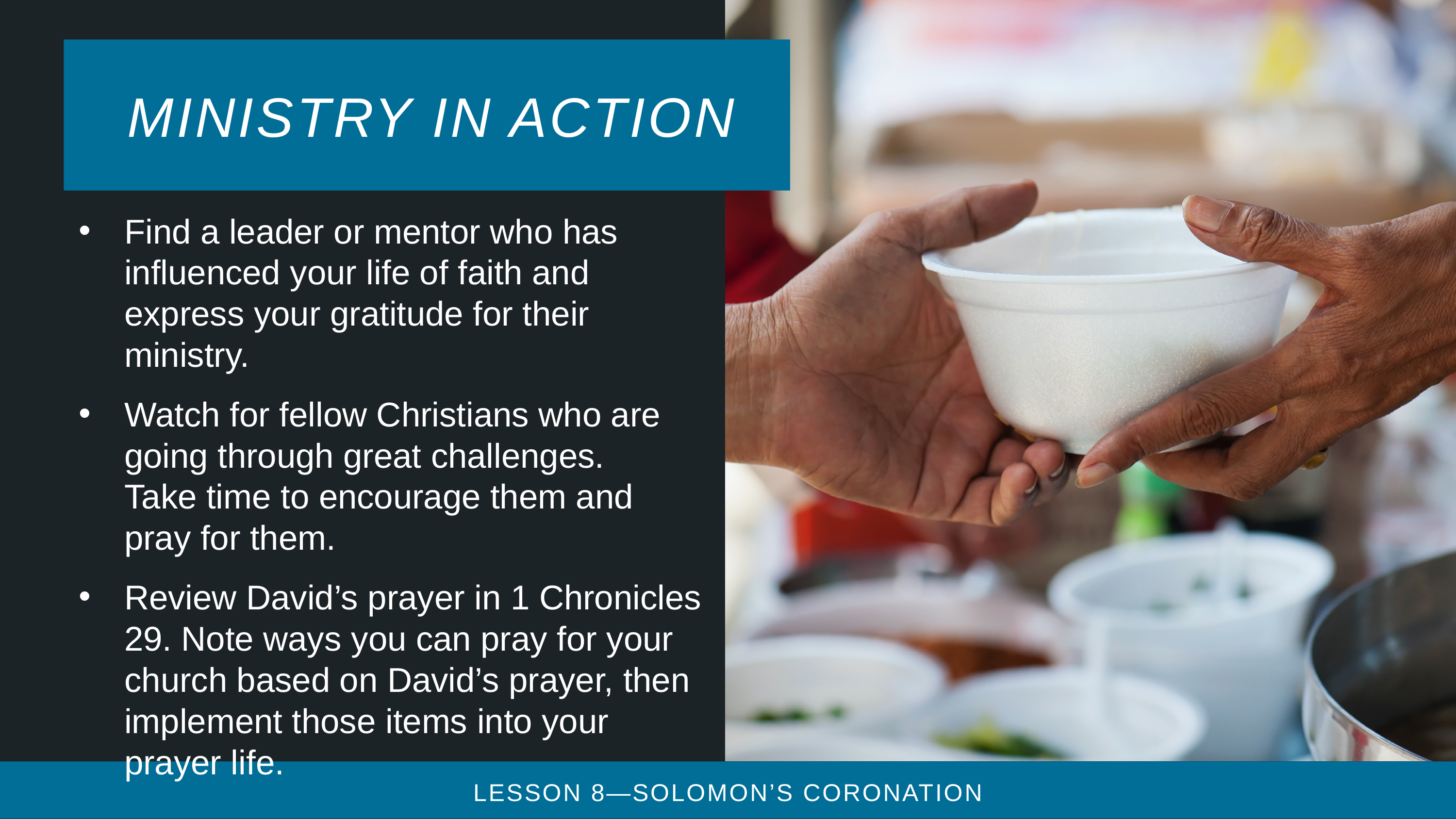

Find a leader or mentor who has influenced your life of faith and express your gratitude for their ministry.
Watch for fellow Christians who are going through great challenges.
Take time to encourage them and
pray for them.
Review David’s prayer in 1 Chronicles 29. Note ways you can pray for your church based on David’s prayer, then implement those items into your prayer life.